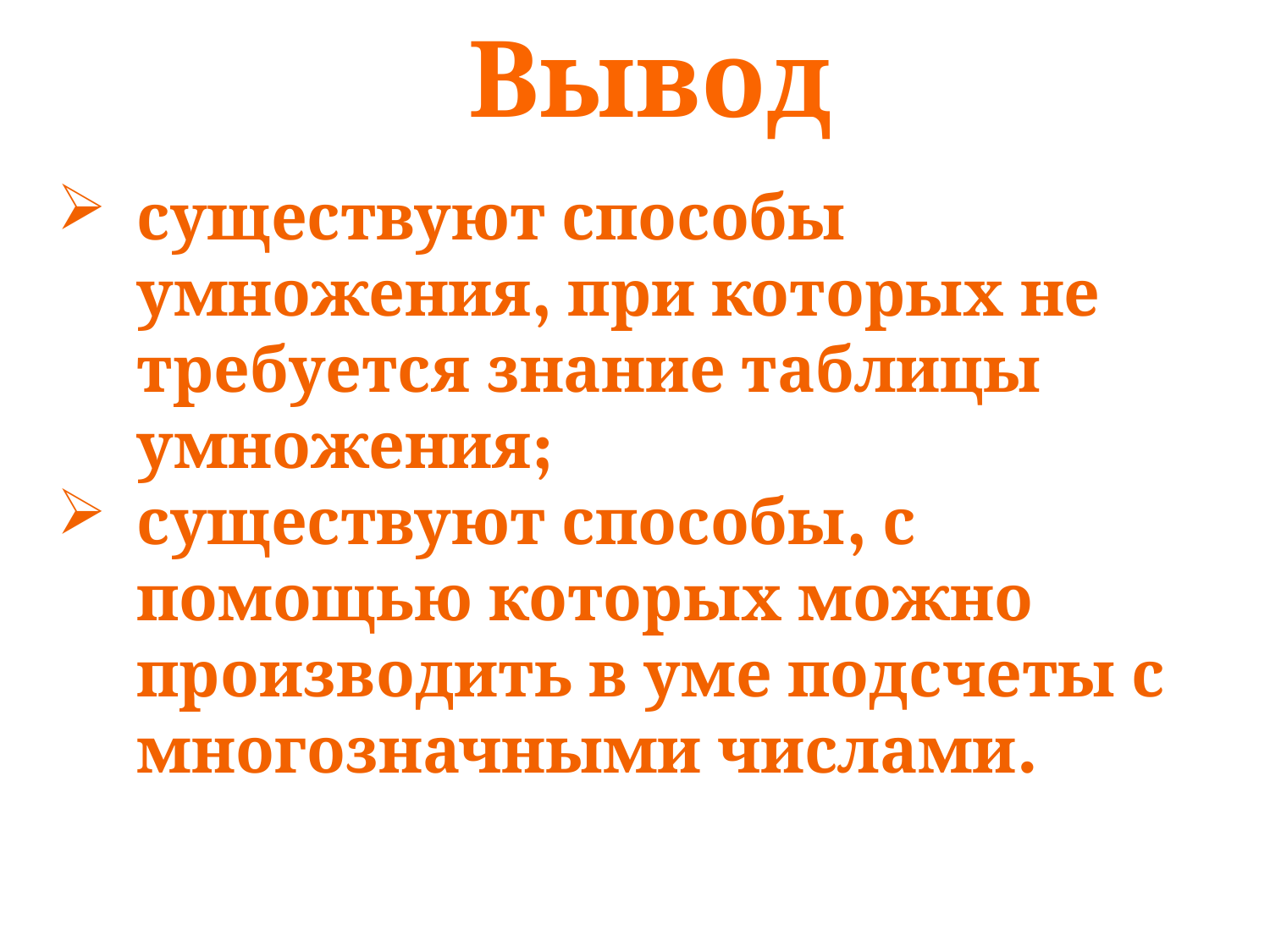

Вывод
существуют способы умножения, при которых не требуется знание таблицы умножения;
существуют способы, с помощью которых можно производить в уме подсчеты с многозначными числами.